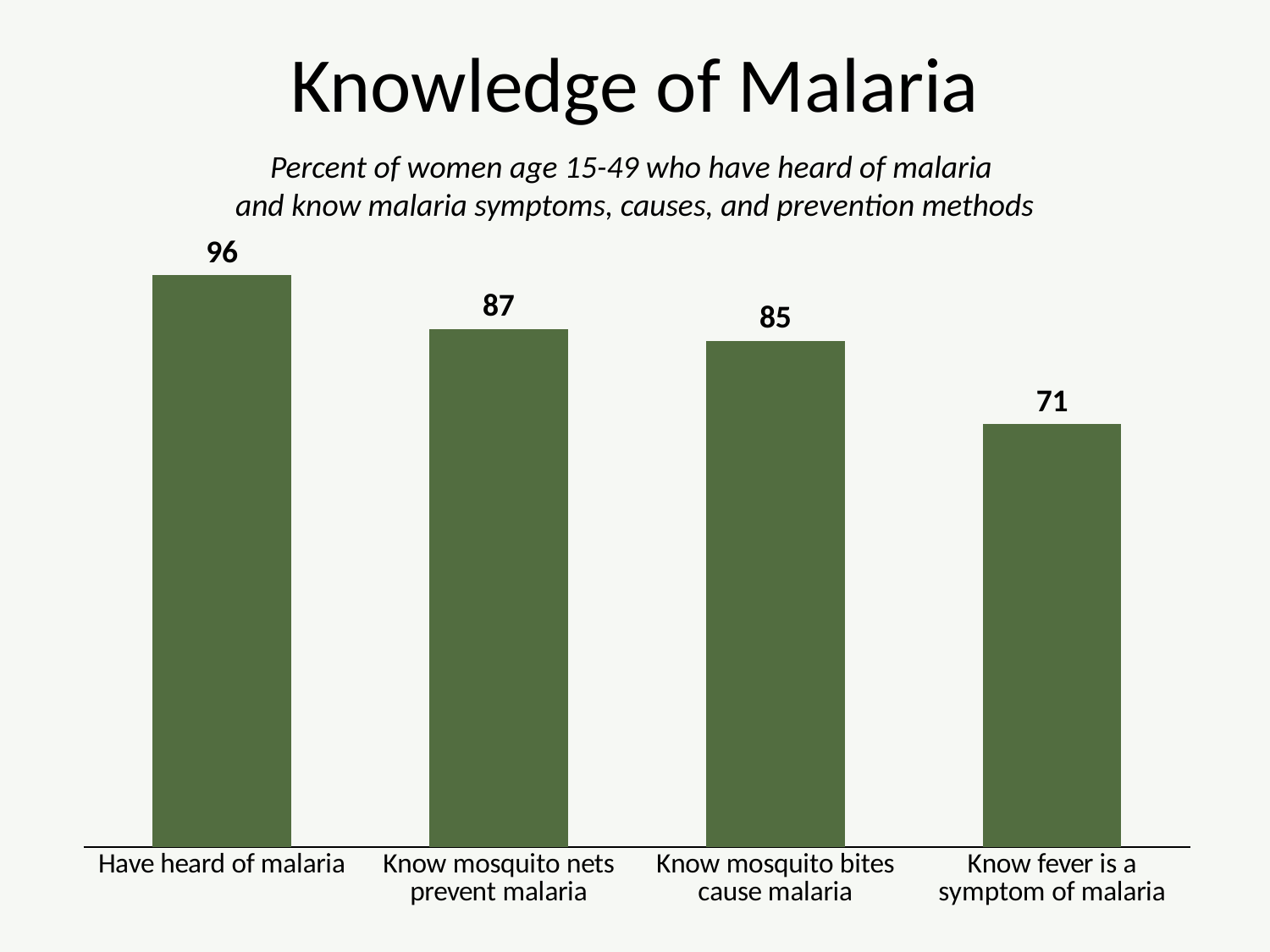

# Knowledge of Malaria
Percent of women age 15-49 who have heard of malaria
and know malaria symptoms, causes, and prevention methods

### Chart

| Category | Series 1 |
|---|---|
| Have heard of malaria | 96.0 |
| Know mosquito nets prevent malaria | 87.0 |
| Know mosquito bites cause malaria | 85.0 |
| Know fever is a symptom of malaria | 71.0 |